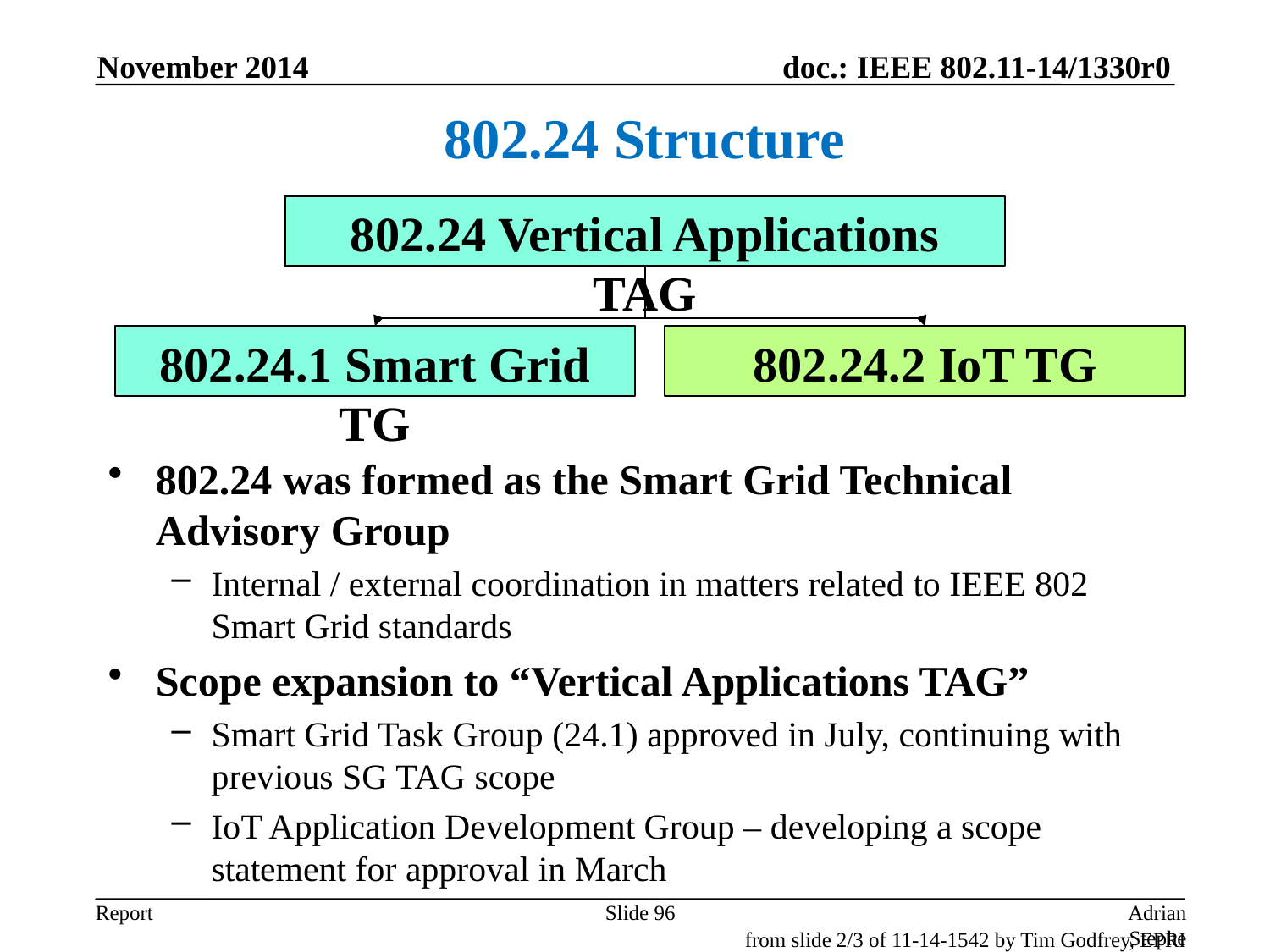

November 2014
# 802.24 Structure
802.24 Vertical Applications TAG
802.24.1 Smart Grid TG
802.24.2 IoT TG
802.24 was formed as the Smart Grid Technical Advisory Group
Internal / external coordination in matters related to IEEE 802 Smart Grid standards
Scope expansion to “Vertical Applications TAG”
Smart Grid Task Group (24.1) approved in July, continuing with previous SG TAG scope
IoT Application Development Group – developing a scope statement for approval in March

Slide 96
Adrian Stephens, Intel Corporation
from slide 2/3 of 11-14-1542 by Tim Godfrey, EPRI